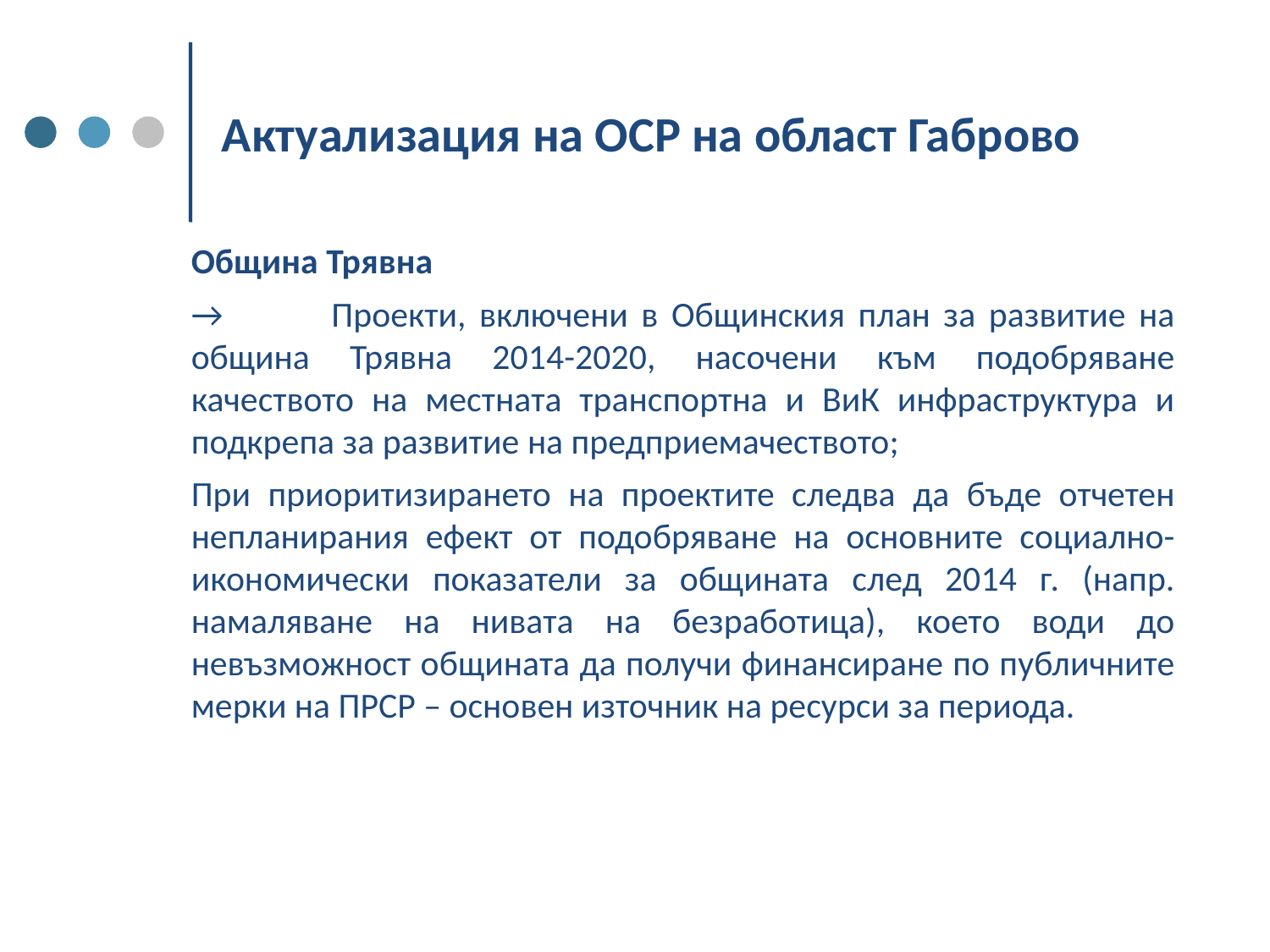

# Актуализация на ОСР на област Габрово
Община Трявна
→	 Проекти, включени в Общинския план за развитие на община Трявна 2014-2020, насочени към подобряване качеството на местната транспортна и ВиК инфраструктура и подкрепа за развитие на предприемачеството;
При приоритизирането на проектите следва да бъде отчетен непланирания ефект от подобряване на основните социално-икономически показатели за общината след 2014 г. (напр. намаляване на нивата на безработица), което води до невъзможност общината да получи финансиране по публичните мерки на ПРСР – основен източник на ресурси за периода.